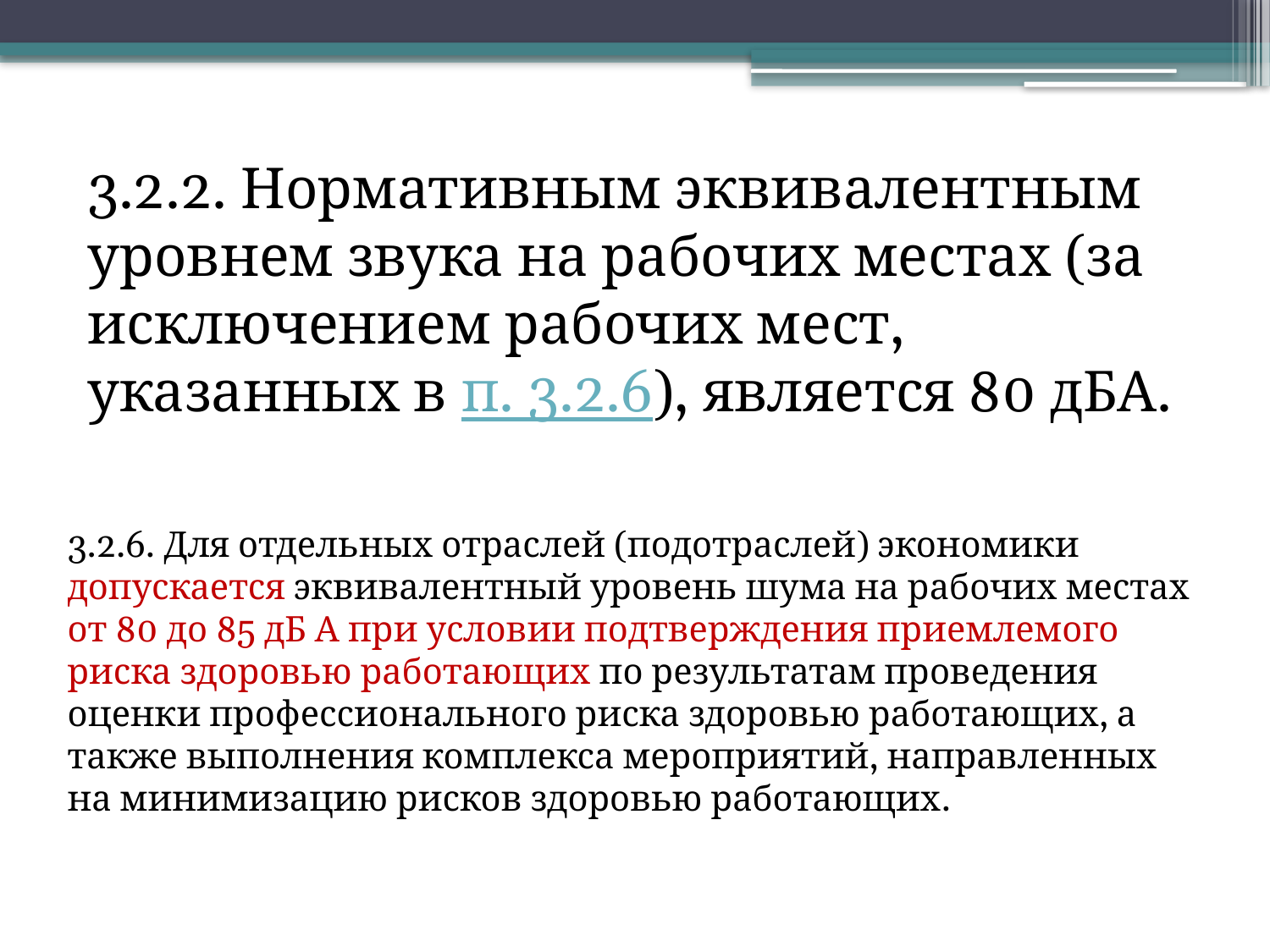

3.2.2. Нормативным эквивалентным уровнем звука на рабочих местах (за исключением рабочих мест, указанных в п. 3.2.6), является 80 дБА.
3.2.6. Для отдельных отраслей (подотраслей) экономики допускается эквивалентный уровень шума на рабочих местах от 80 до 85 дБ А при условии подтверждения приемлемого риска здоровью работающих по результатам проведения оценки профессионального риска здоровью работающих, а также выполнения комплекса мероприятий, направленных на минимизацию рисков здоровью работающих.